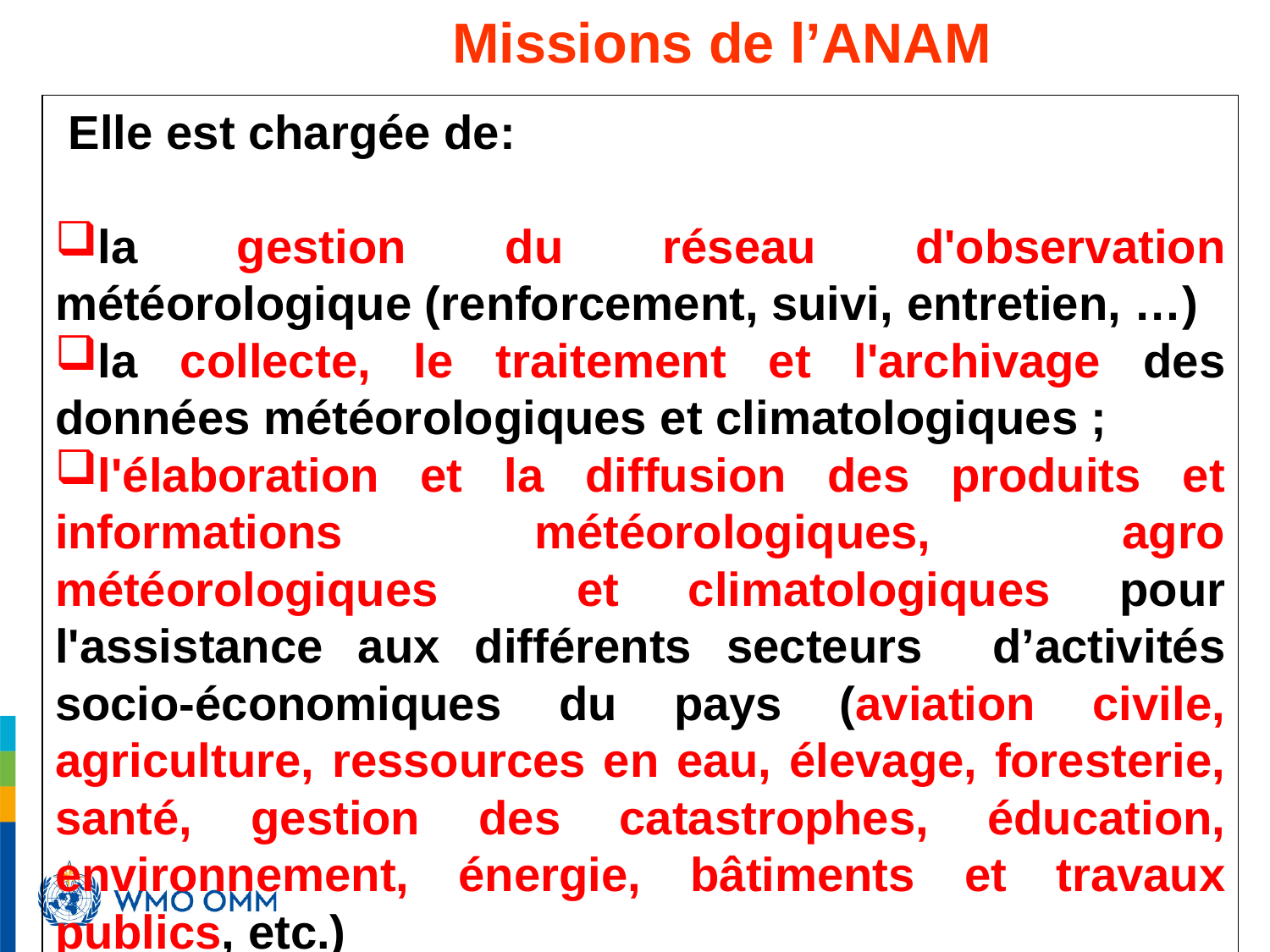

Missions de l’ANAM

 Elle est chargée de:

la gestion du réseau d'observation météorologique (renforcement, suivi, entretien, …)
la collecte, le traitement et l'archivage des données météorologiques et climatologiques ;
l'élaboration et la diffusion des produits et informations météorologiques, agro météorologiques  et climatologiques pour l'assistance aux différents secteurs  d’activités socio-économiques du pays (aviation civile, agriculture, ressources en eau, élevage, foresterie, santé, gestion des catastrophes, éducation, environnement, énergie, bâtiments et travaux publics, etc.)